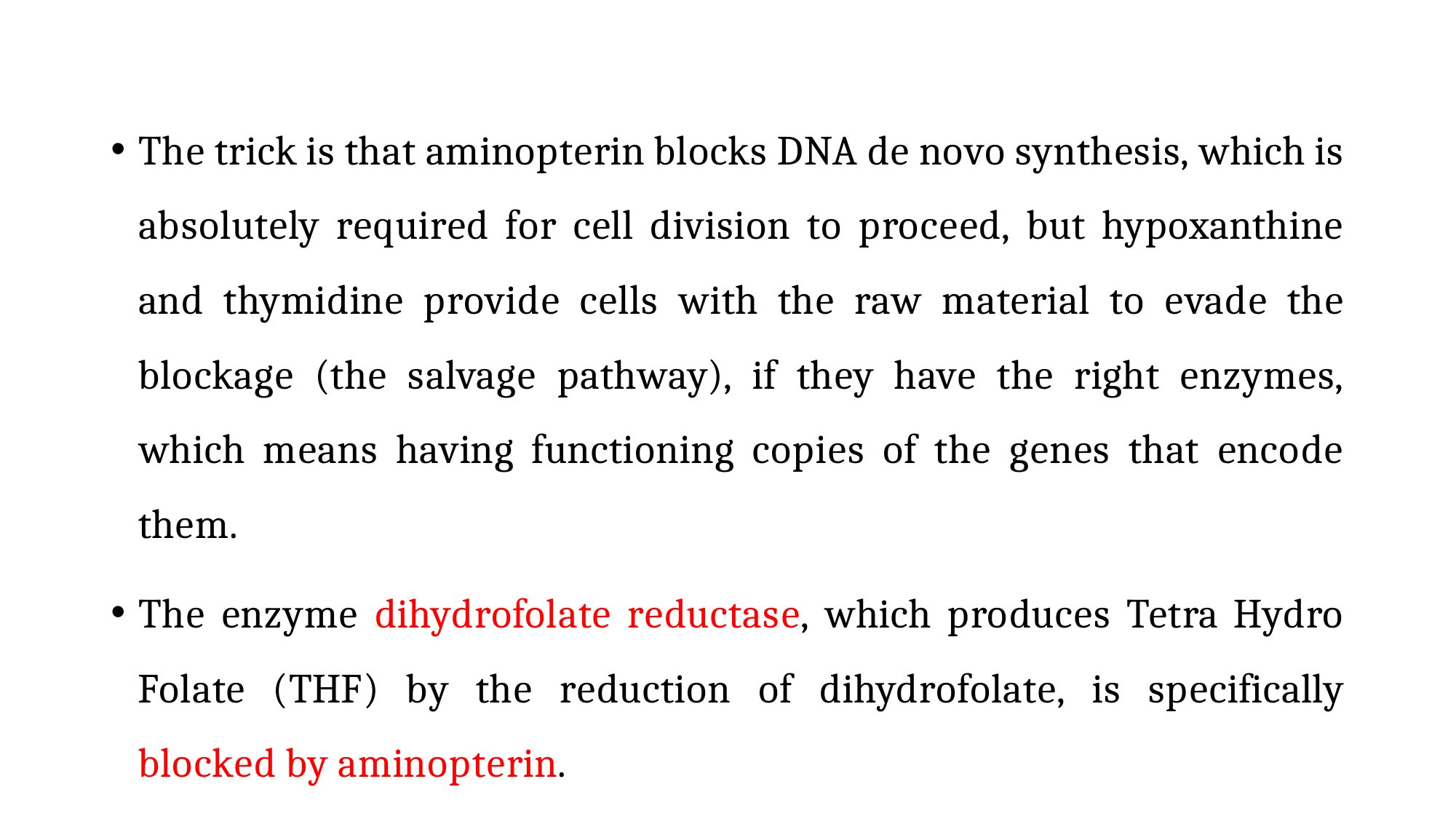

The trick is that aminopterin blocks DNA de novo synthesis, which is absolutely required for cell division to proceed, but hypoxanthine and thymidine provide cells with the raw material to evade the blockage (the salvage pathway), if they have the right enzymes, which means having functioning copies of the genes that encode them.
The enzyme dihydrofolate reductase, which produces Tetra Hydro Folate (THF) by the reduction of dihydrofolate, is specifically blocked by aminopterin.